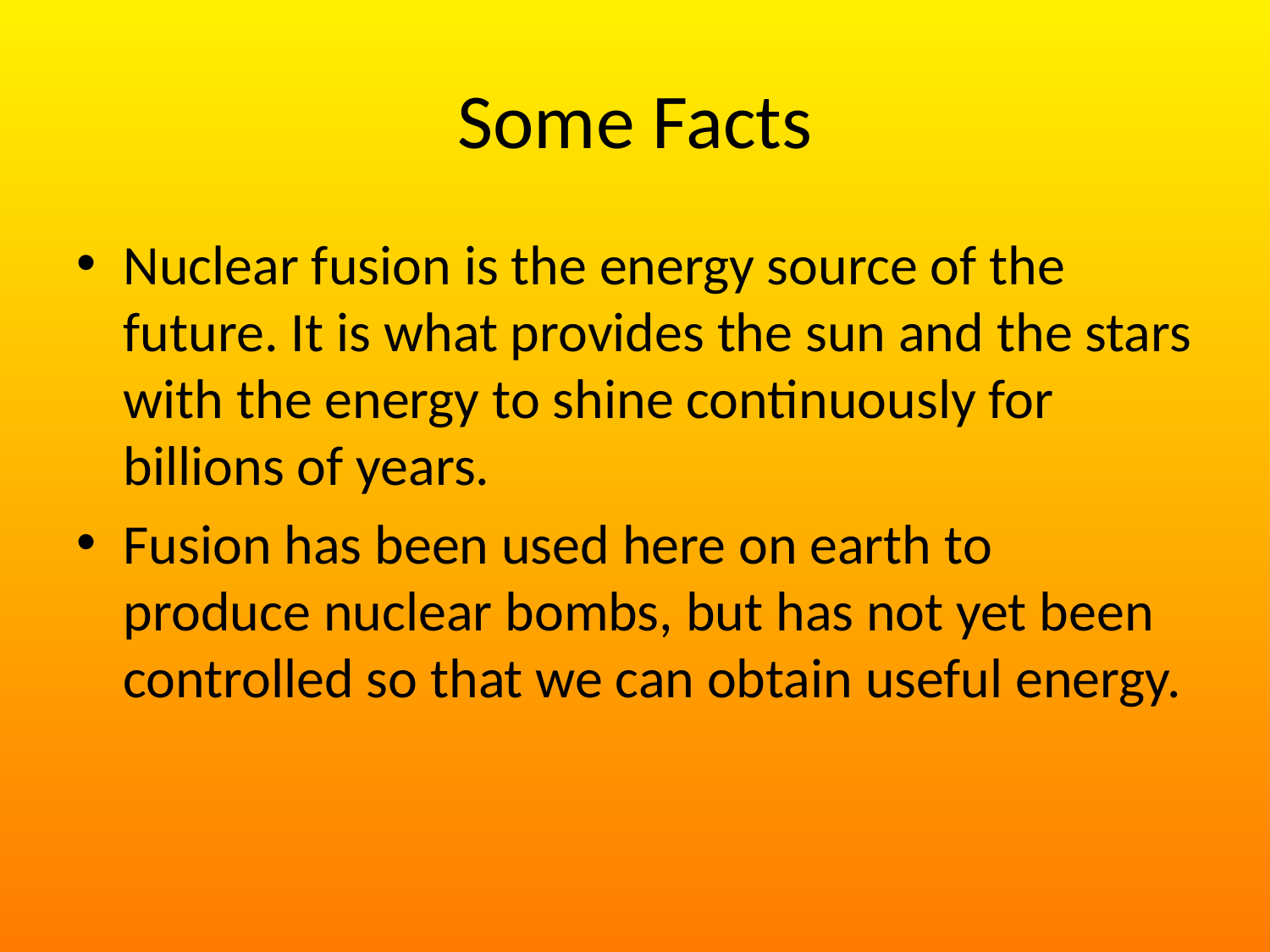

# Some Facts
Nuclear fusion is the energy source of the future. It is what provides the sun and the stars with the energy to shine continuously for billions of years.
Fusion has been used here on earth to produce nuclear bombs, but has not yet been controlled so that we can obtain useful energy.